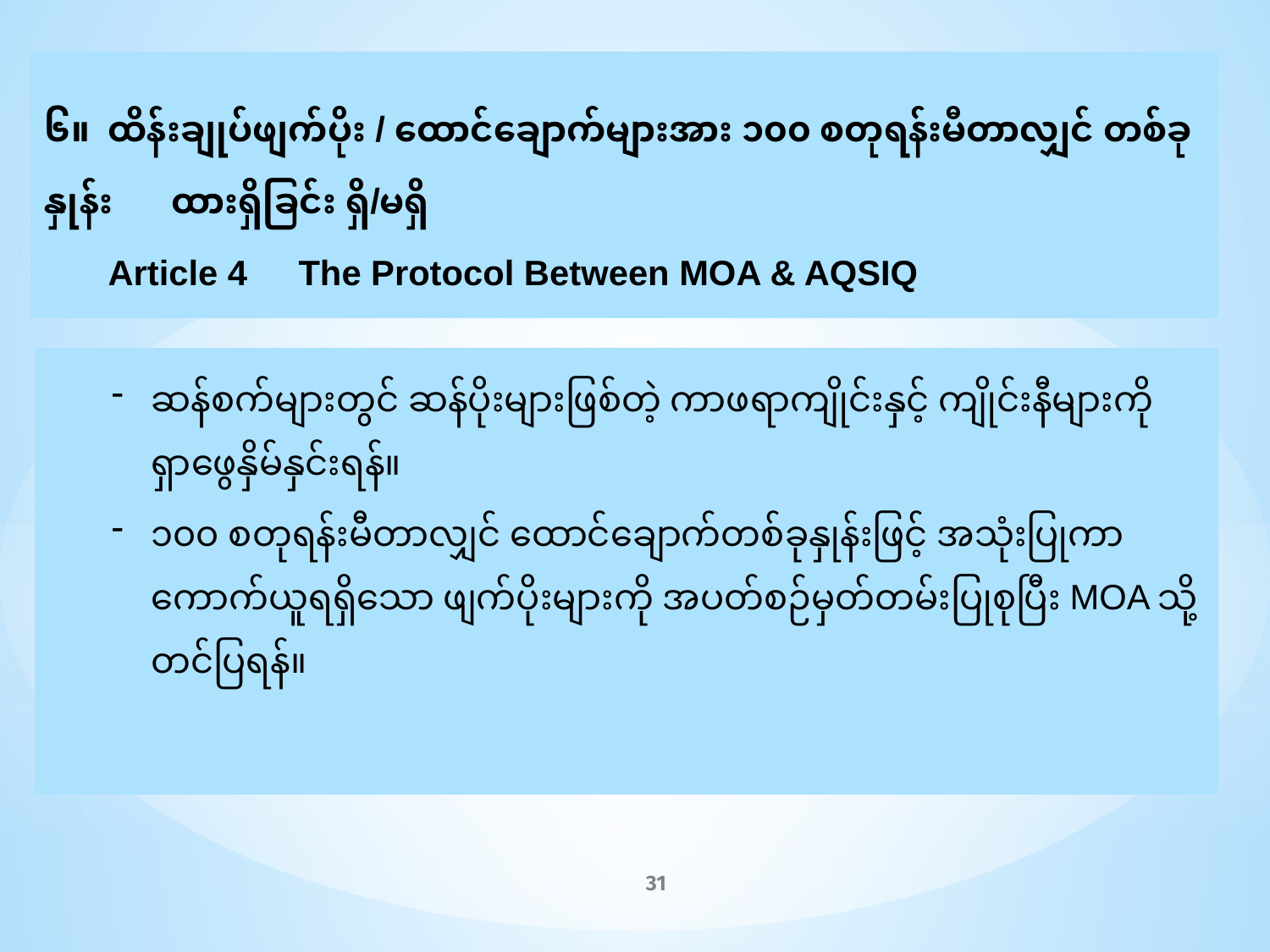

၆။ 	ထိန်းချုပ်ဖျက်ပိုး / ထောင်ချောက်များအား ၁၀၀ စတုရန်းမီတာလျှင် တစ်ခု နှုန်း 	ထားရှိခြင်း ရှိ/မရှိ
 	Article 4	The Protocol Between MOA & AQSIQ
ဆန်စက်များတွင် ဆန်ပိုးများဖြစ်တဲ့ ကာဖရာကျိုင်းနှင့် ကျိုင်းနီများကို ရှာဖွေနှိမ်နှင်းရန်။
၁၀၀ စတုရန်းမီတာလျှင် ထောင်ချောက်တစ်ခုနှုန်းဖြင့် အသုံးပြုကာ ကောက်ယူရရှိသော ဖျက်ပိုးများကို အပတ်စဉ်မှတ်တမ်းပြုစုပြီး MOA သို့ တင်ပြရန်။
31